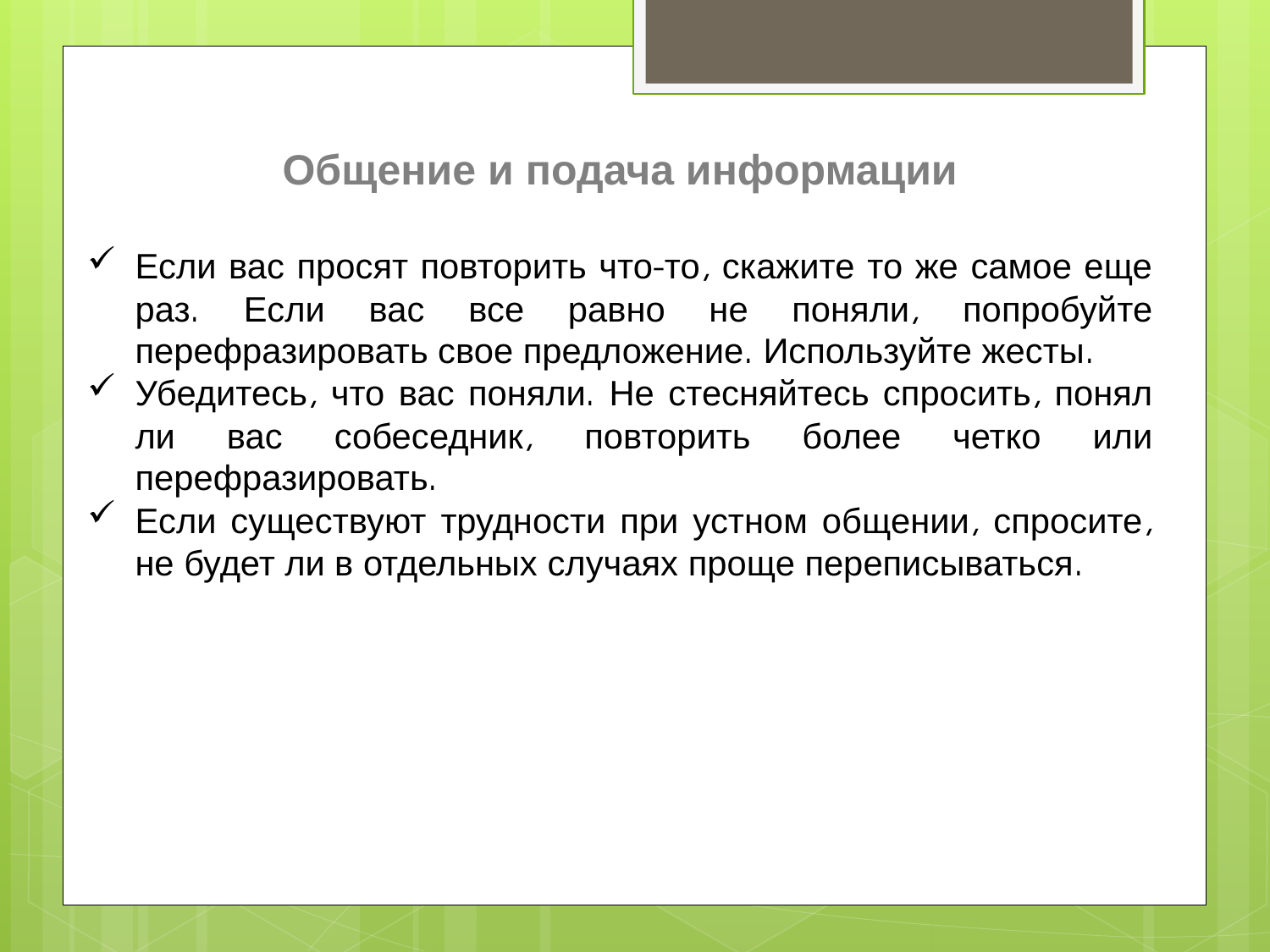

Общение и подача информации

Если вас просят повторить что-то, скажите то же самое еще раз. Если вас все равно не поняли, попробуйте перефразировать свое предложение. Используйте жесты.
Убедитесь, что вас поняли. Не стесняйтесь спросить, понял ли вас собеседник, повторить более четко или перефразировать.
Если существуют трудности при устном общении, спросите, не будет ли в отдельных случаях проще переписываться.